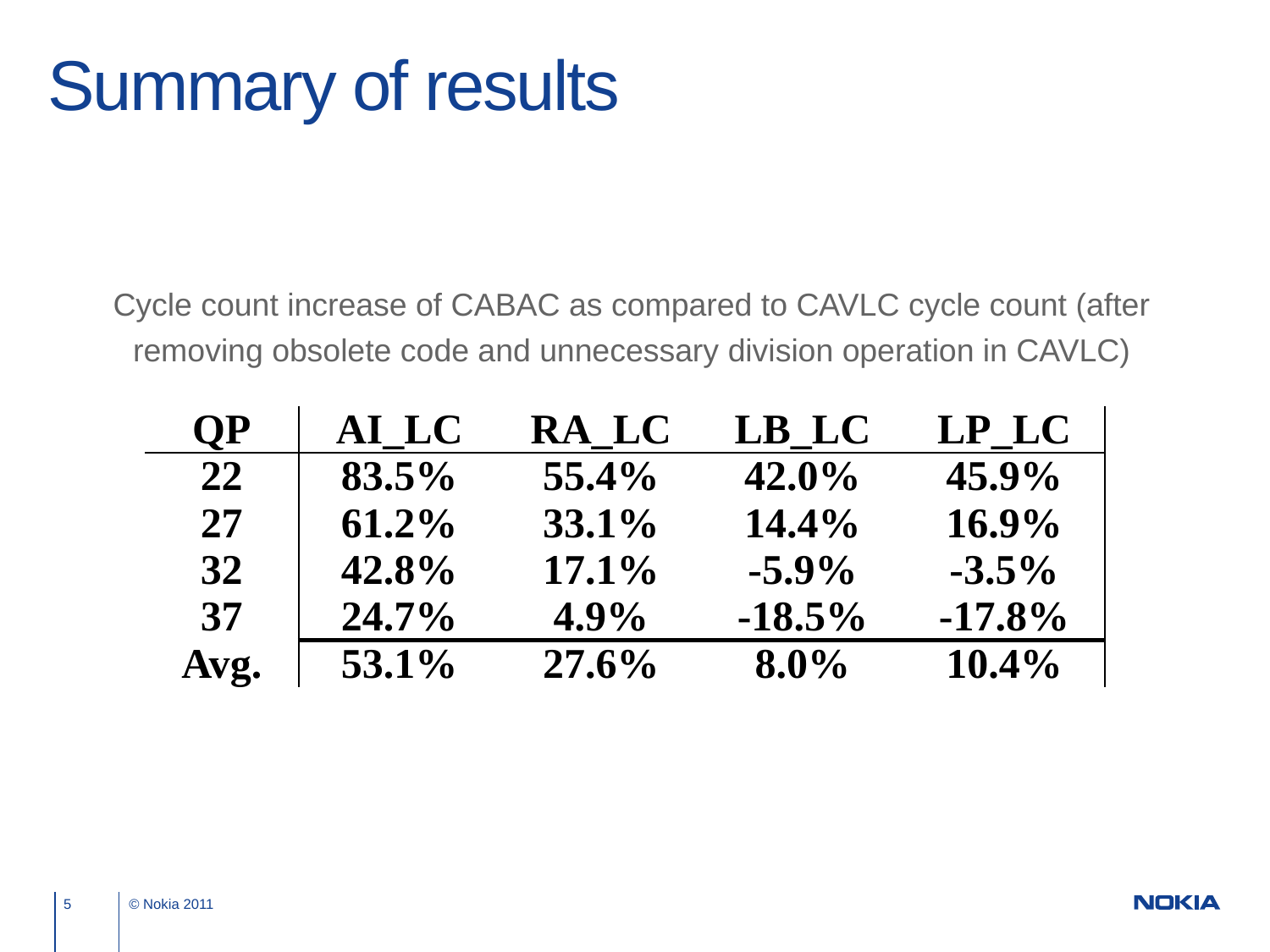

# Summary of results

Cycle count increase of CABAC as compared to CAVLC cycle count (after removing obsolete code and unnecessary division operation in CAVLC)

| QP | AI\_LC | RA\_LC | LB\_LC | LP\_LC |
| --- | --- | --- | --- | --- |
| 22 | 83.5% | 55.4% | 42.0% | 45.9% |
| 27 | 61.2% | 33.1% | 14.4% | 16.9% |
| 32 | 42.8% | 17.1% | -5.9% | -3.5% |
| 37 | 24.7% | 4.9% | -18.5% | -17.8% |
| Avg. | 53.1% | 27.6% | 8.0% | 10.4% |
5
© Nokia 2011